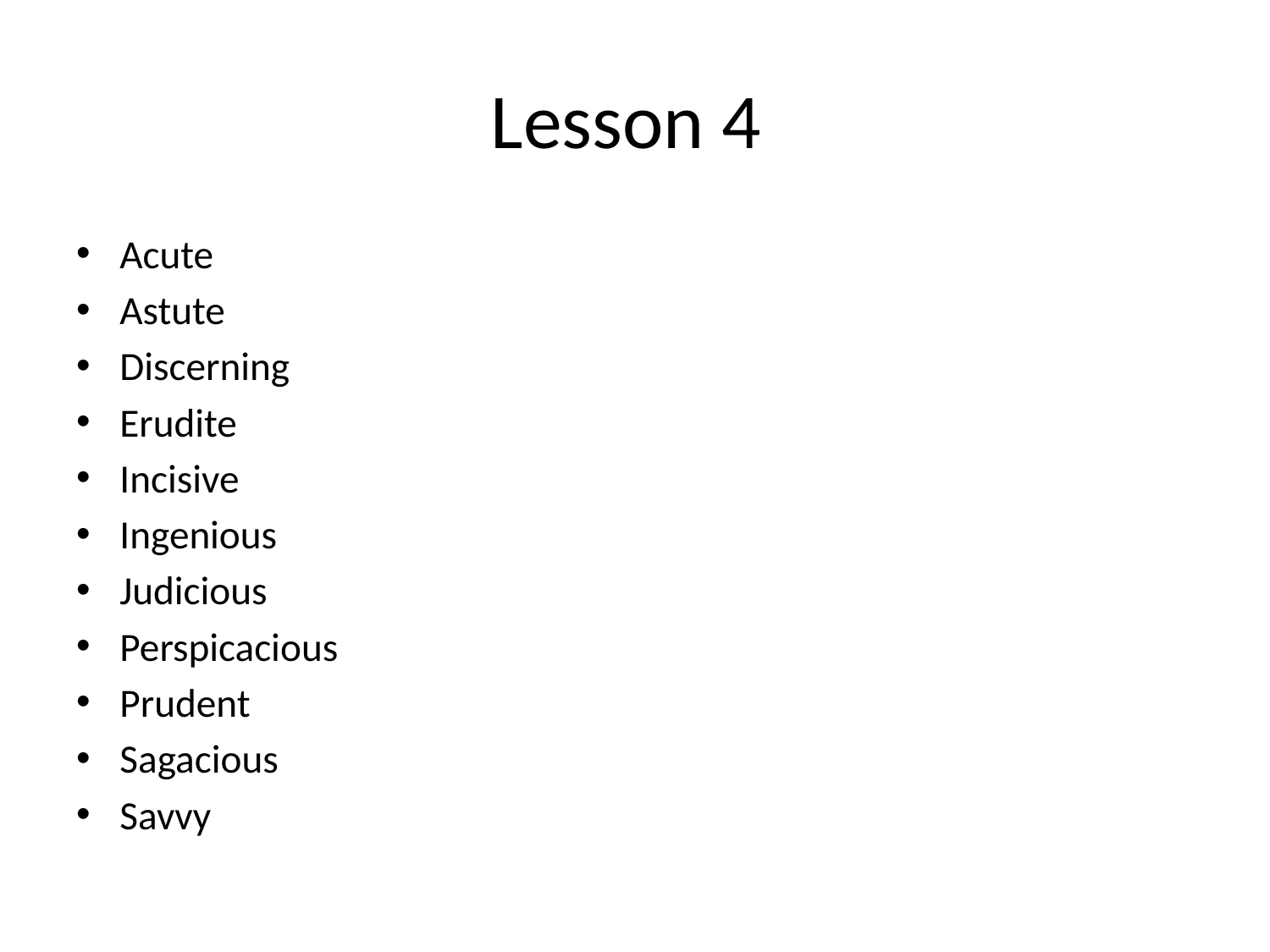

# Lesson 4
Acute
Astute
Discerning
Erudite
Incisive
Ingenious
Judicious
Perspicacious
Prudent
Sagacious
Savvy